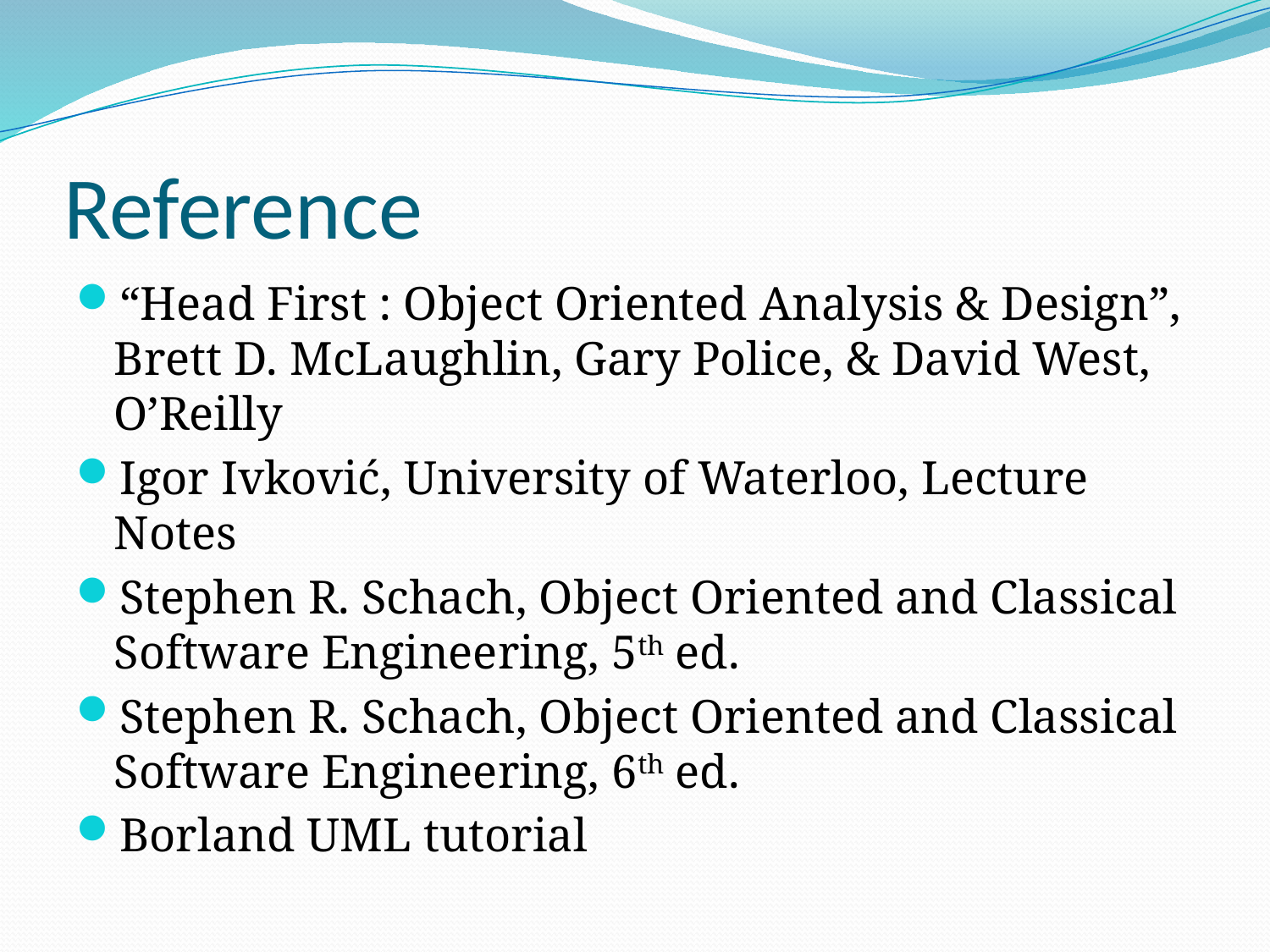

# Reference
“Head First : Object Oriented Analysis & Design”, Brett D. McLaughlin, Gary Police, & David West, O’Reilly
Igor Ivković, University of Waterloo, Lecture Notes
Stephen R. Schach, Object Oriented and Classical Software Engineering, 5th ed.
Stephen R. Schach, Object Oriented and Classical Software Engineering, 6th ed.
Borland UML tutorial